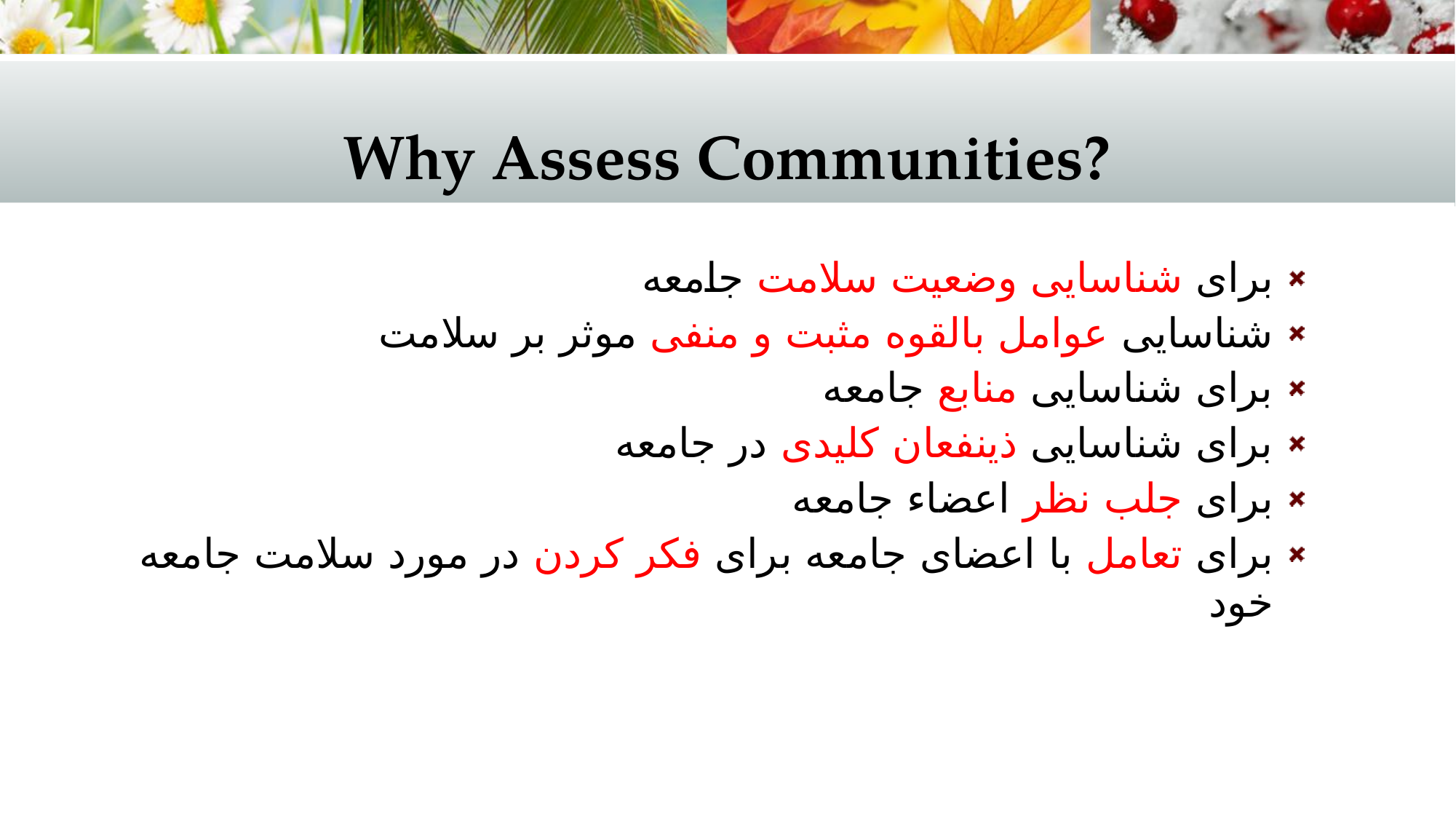

# Why Assess Communities?
برای شناسایی وضعیت سلامت جامعه
شناسایی عوامل بالقوه مثبت و منفی موثر بر سلامت
برای شناسایی منابع جامعه
برای شناسایی ذینفعان کلیدی در جامعه
برای جلب نظر اعضاء جامعه
برای تعامل با اعضای جامعه برای فکر کردن در مورد سلامت جامعه خود